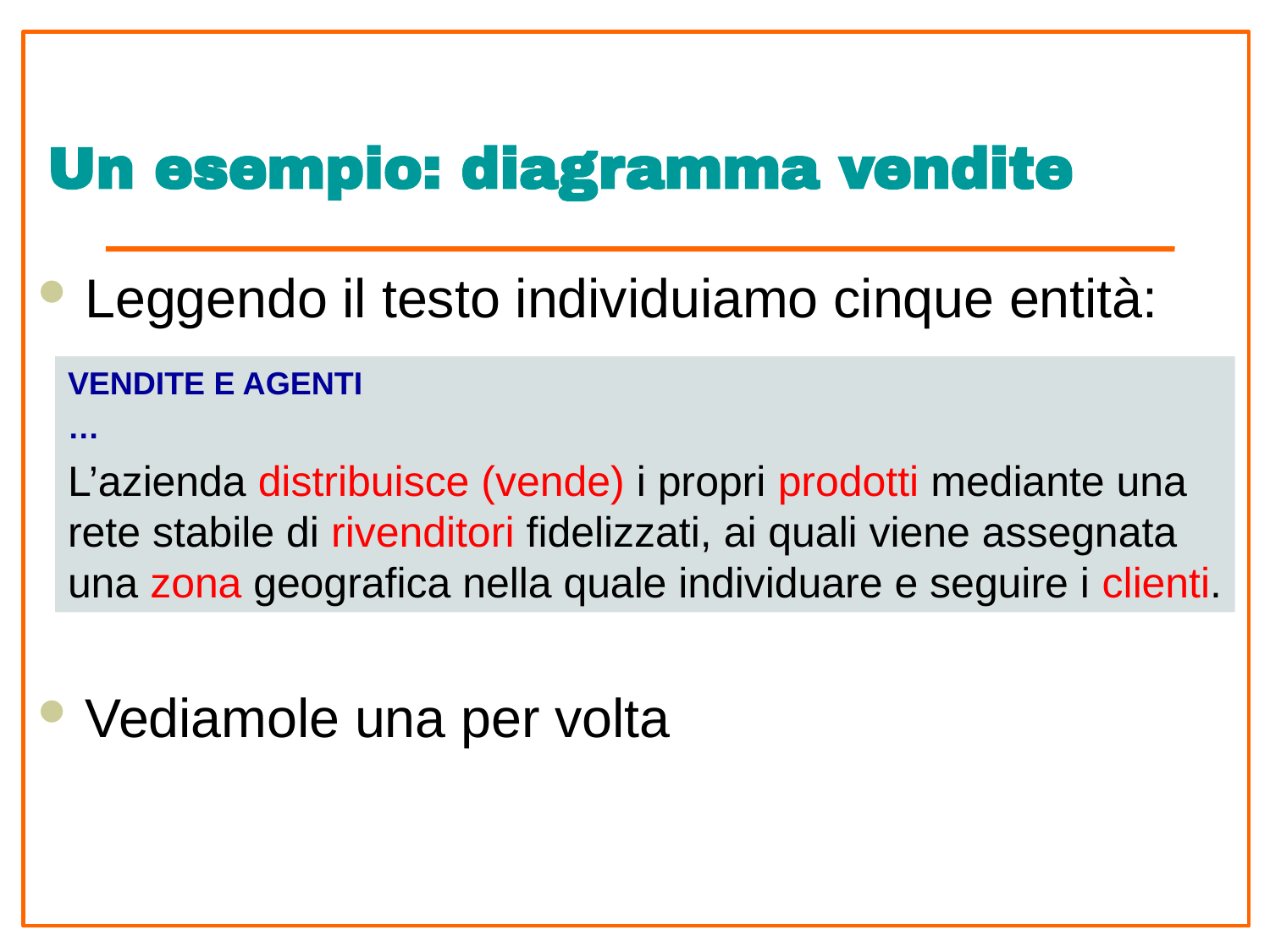

# Un esempio: diagramma vendite
Leggendo il testo individuiamo cinque entità:

Vediamole una per volta
VENDITE E AGENTI
…
L’azienda distribuisce (vende) i propri prodotti mediante una rete stabile di rivenditori fidelizzati, ai quali viene assegnata una zona geografica nella quale individuare e seguire i clienti.